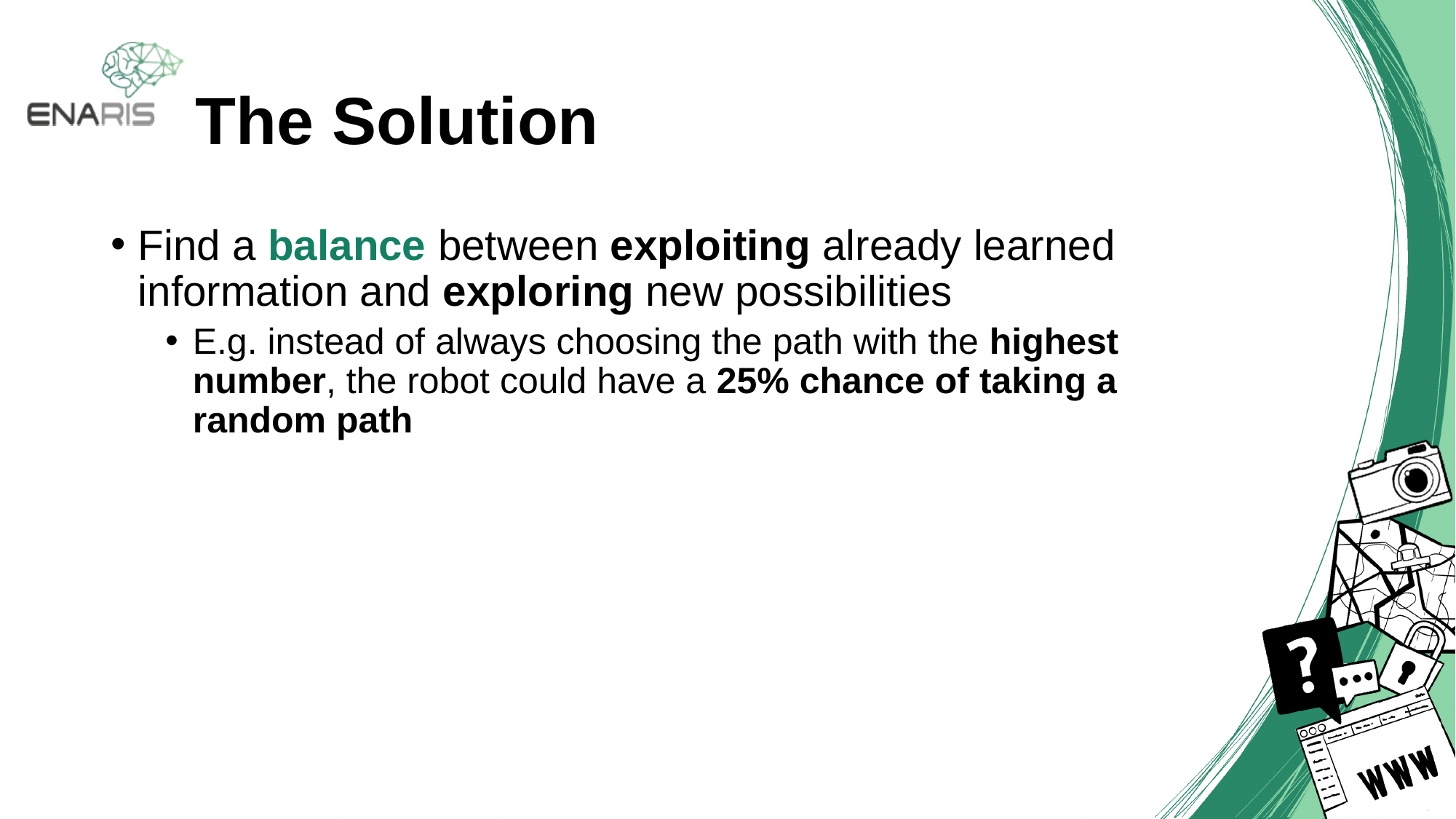

# The Solution
Find a balance between exploiting already learned information and exploring new possibilities
E.g. instead of always choosing the path with the highest number, the robot could have a 25% chance of taking a random path